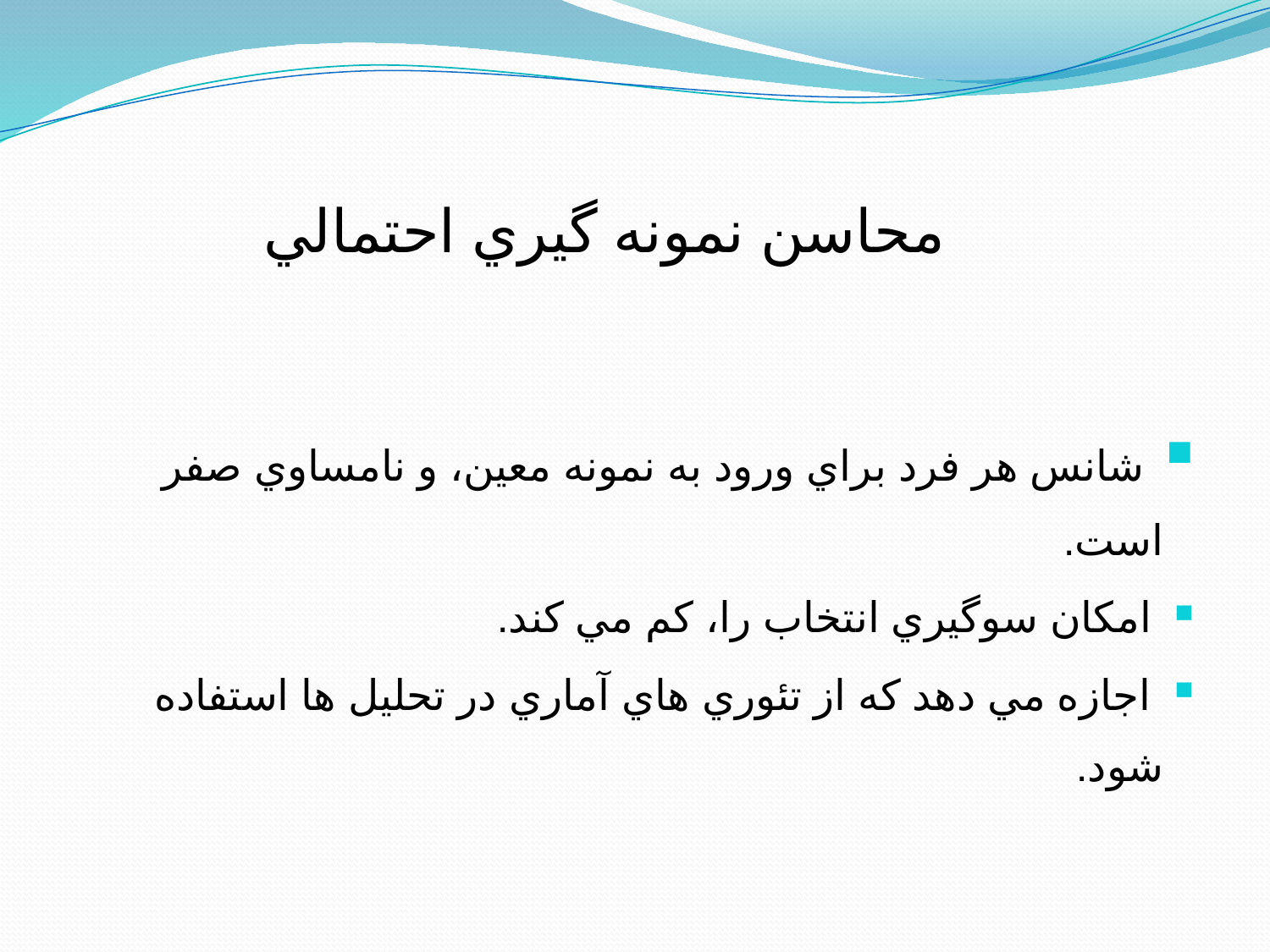

محاسن نمونه گيري احتمالي
 شانس هر فرد براي ورود به نمونه معين، و نامساوي صفر است.
 امكان سوگيري انتخاب را، كم مي كند.
 اجازه مي دهد كه از تئوري هاي آماري در تحليل ها استفاده شود.